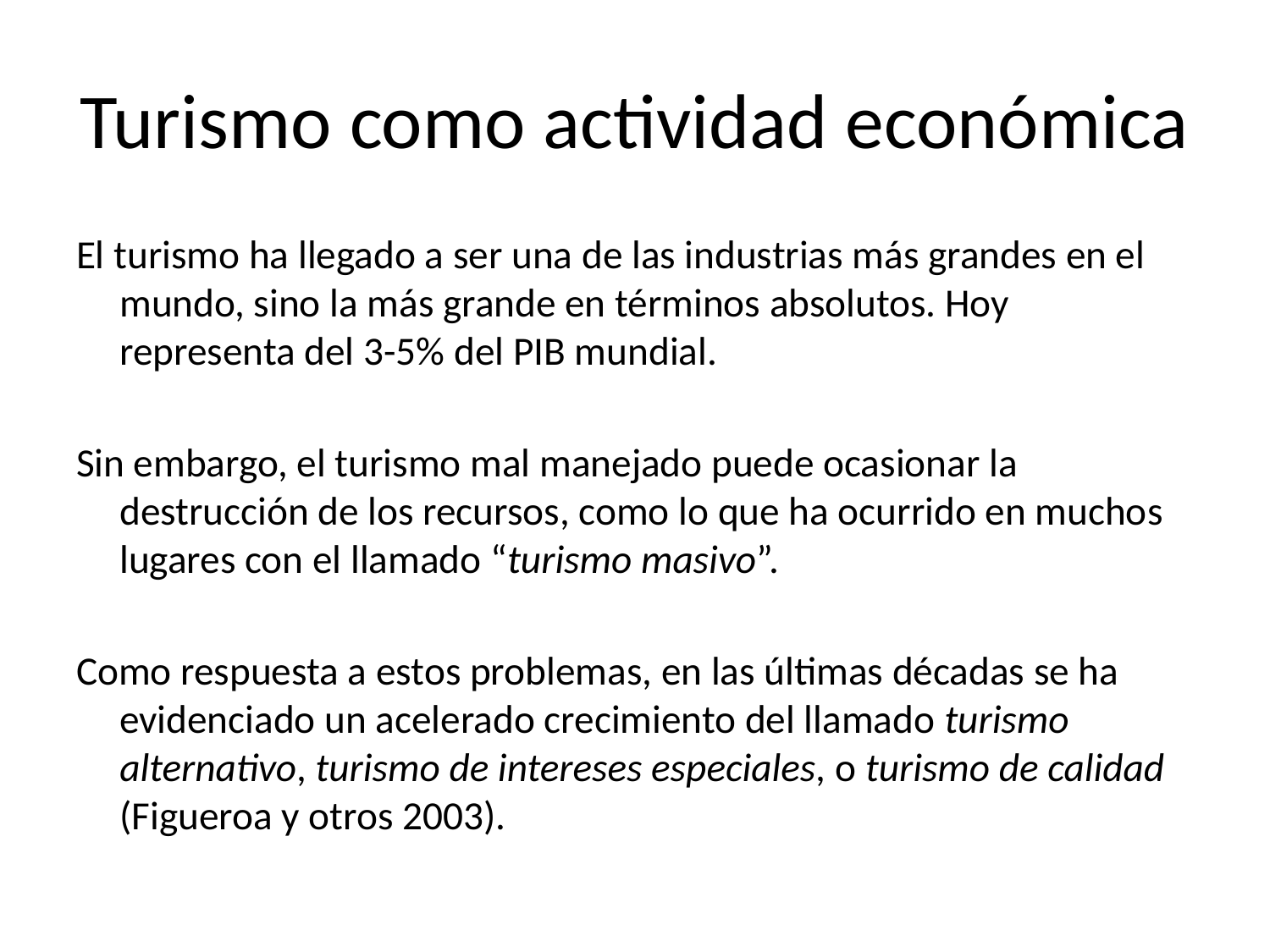

# Turismo como actividad económica
El turismo ha llegado a ser una de las industrias más grandes en el mundo, sino la más grande en términos absolutos. Hoy representa del 3-5% del PIB mundial.

Sin embargo, el turismo mal manejado puede ocasionar la destrucción de los recursos, como lo que ha ocurrido en muchos lugares con el llamado “turismo masivo”.

Como respuesta a estos problemas, en las últimas décadas se ha evidenciado un acelerado crecimiento del llamado turismo alternativo, turismo de intereses especiales, o turismo de calidad (Figueroa y otros 2003).